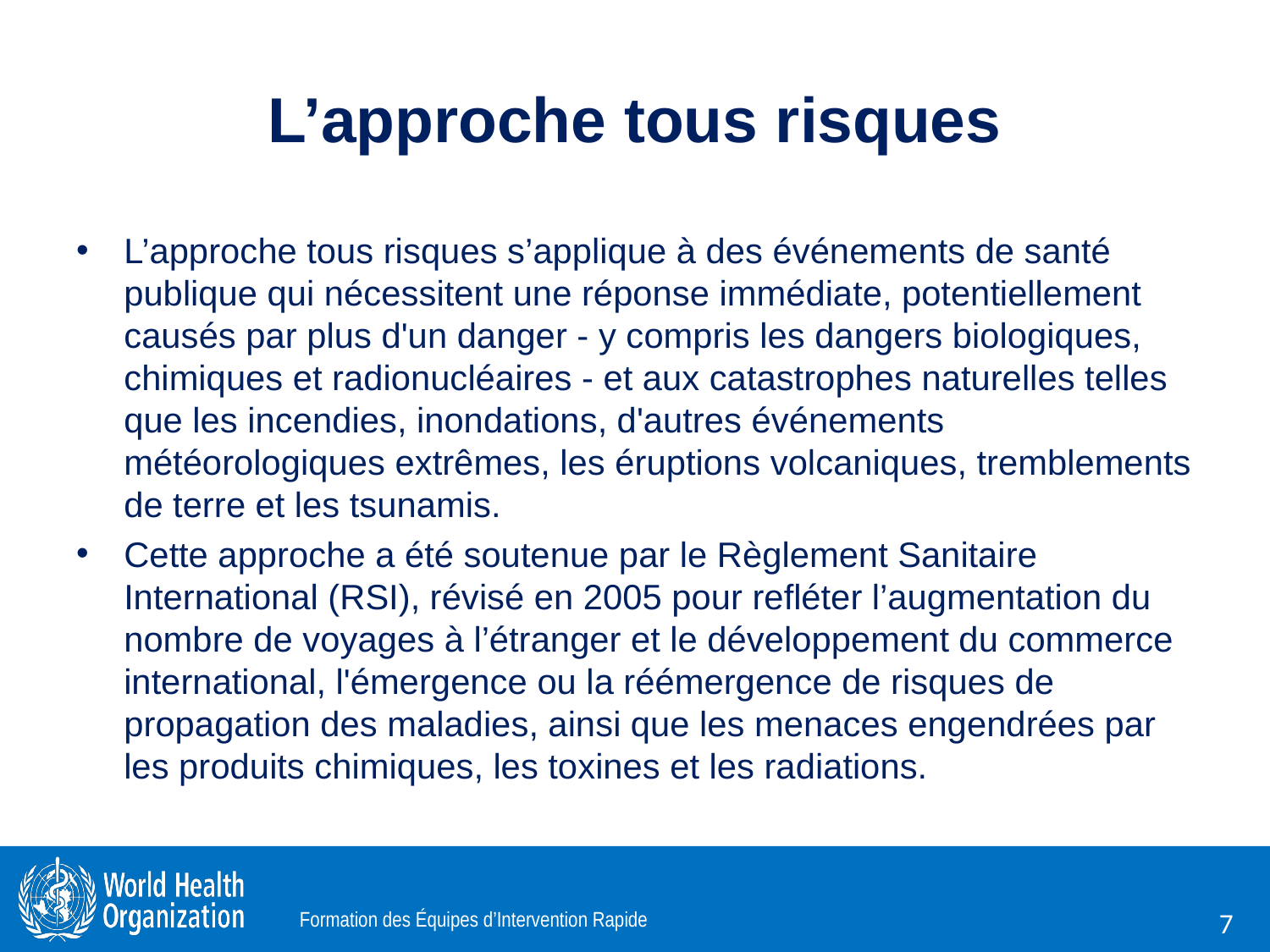

# L’approche tous risques
L’approche tous risques s’applique à des événements de santé publique qui nécessitent une réponse immédiate, potentiellement causés par plus d'un danger - y compris les dangers biologiques, chimiques et radionucléaires - et aux catastrophes naturelles telles que les incendies, inondations, d'autres événements météorologiques extrêmes, les éruptions volcaniques, tremblements de terre et les tsunamis.
Cette approche a été soutenue par le Règlement Sanitaire International (RSI), révisé en 2005 pour refléter l’augmentation du nombre de voyages à l’étranger et le développement du commerce international, l'émergence ou la réémergence de risques de propagation des maladies, ainsi que les menaces engendrées par les produits chimiques, les toxines et les radiations.